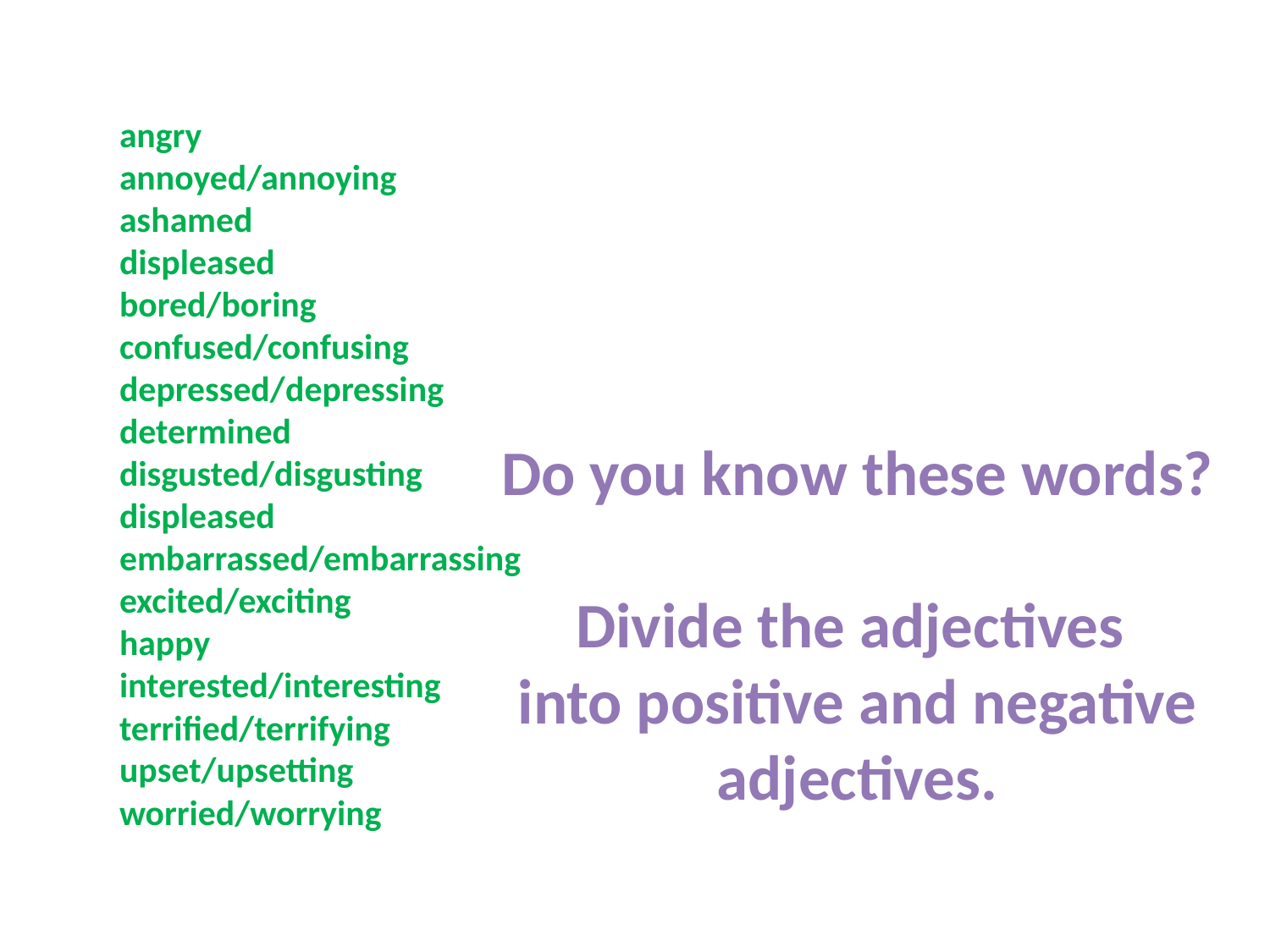

angry
annoyed/annoying
ashamed
displeased
bored/boring
confused/confusing
depressed/depressing
determined
disgusted/disgusting
displeased
embarrassed/embarrassing
excited/exciting
happy
interested/interesting
terrified/terrifying
upset/upsetting
worried/worrying

Do you know these words?

Divide the adjectives
into positive and negative
adjectives.